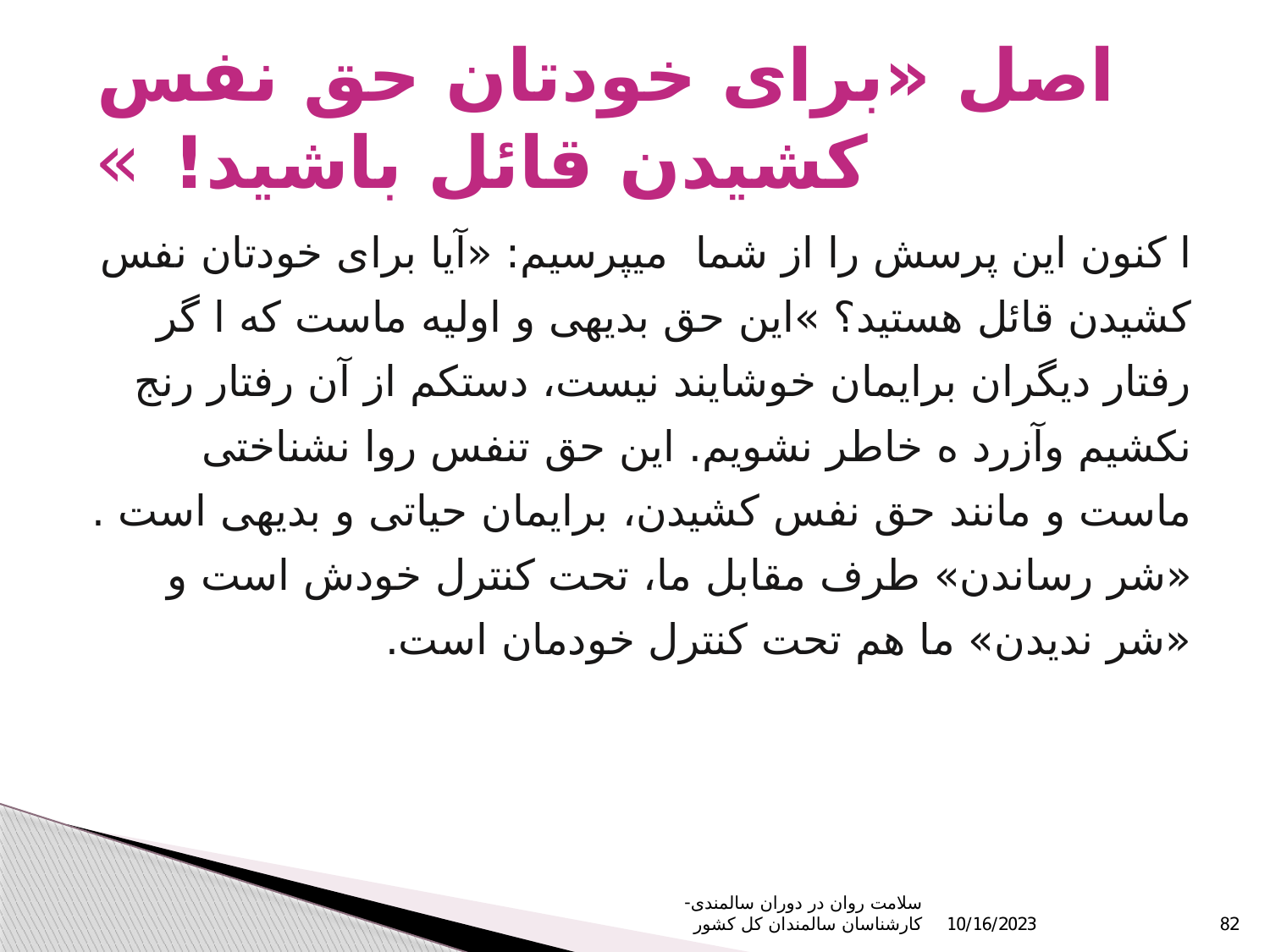

# اصل «برای خودتان حق نفس کشیدن قائل باشید! »
ا کنون این پرسش را از شما  میپرسیم: «آیا برای خودتان نفس کشیدن قائل هستید؟ »این حق بدیهی و اولیه ماست که ا گر رفتار دیگران برایمان خوشایند نیست، دستکم از آن رفتار رنج نکشیم وآزرد ه خاطر نشویم. این حق تنفس روا نشناختی ماست و مانند حق نفس کشیدن، برایمان حیاتی و بدیهی است .
«شر رساندن» طرف مقابل ما، تحت کنترل خودش است و «شر ندیدن» ما هم تحت کنترل خودمان است.

سلامت روان در دوران سالمندی- کارشناسان سالمندان کل کشور
10/16/2023
82